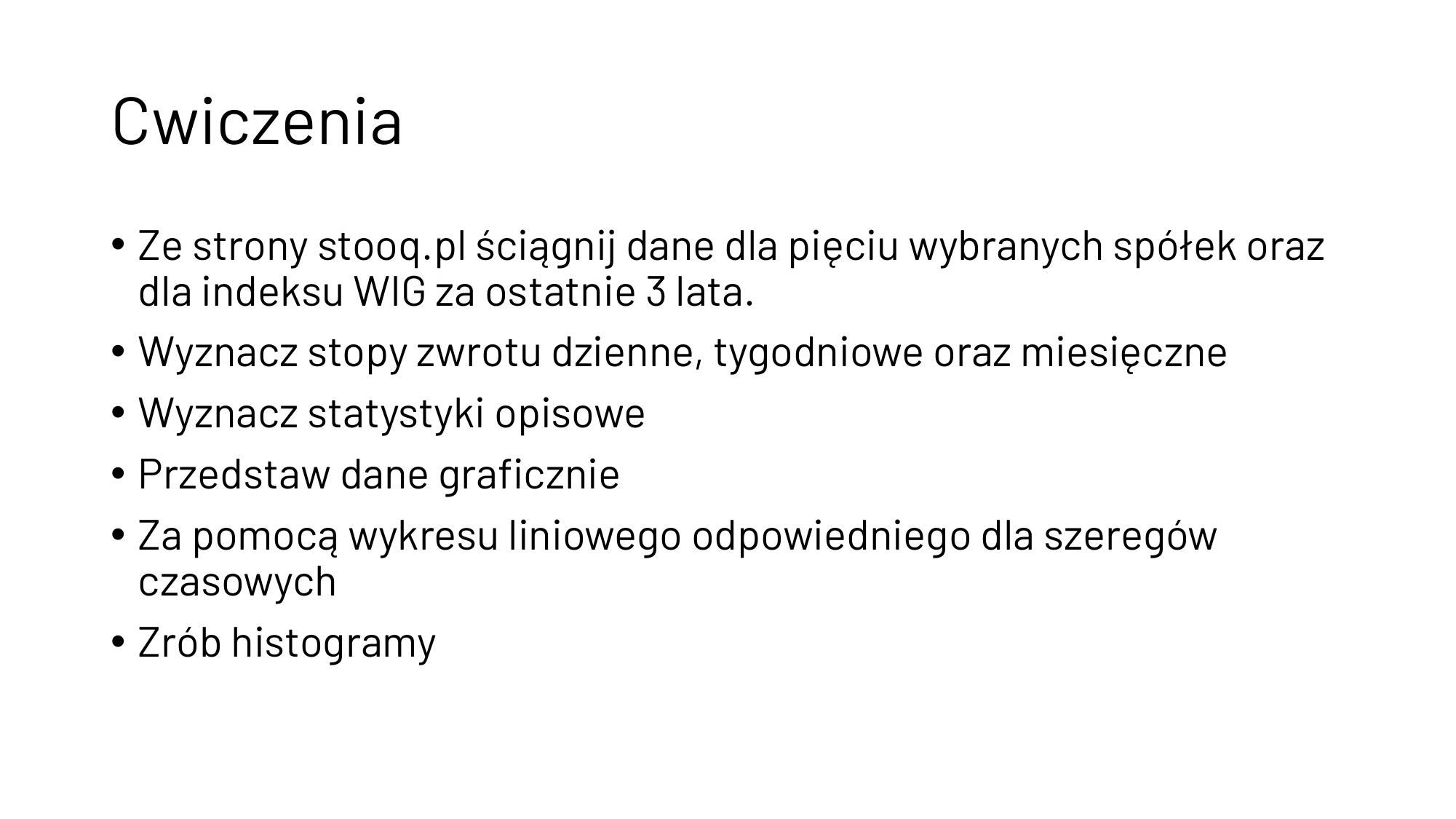

# Cwiczenia
Ze strony stooq.pl ściągnij dane dla pięciu wybranych spółek oraz dla indeksu WIG za ostatnie 3 lata.
Wyznacz stopy zwrotu dzienne, tygodniowe oraz miesięczne
Wyznacz statystyki opisowe
Przedstaw dane graficznie
Za pomocą wykresu liniowego odpowiedniego dla szeregów czasowych
Zrób histogramy